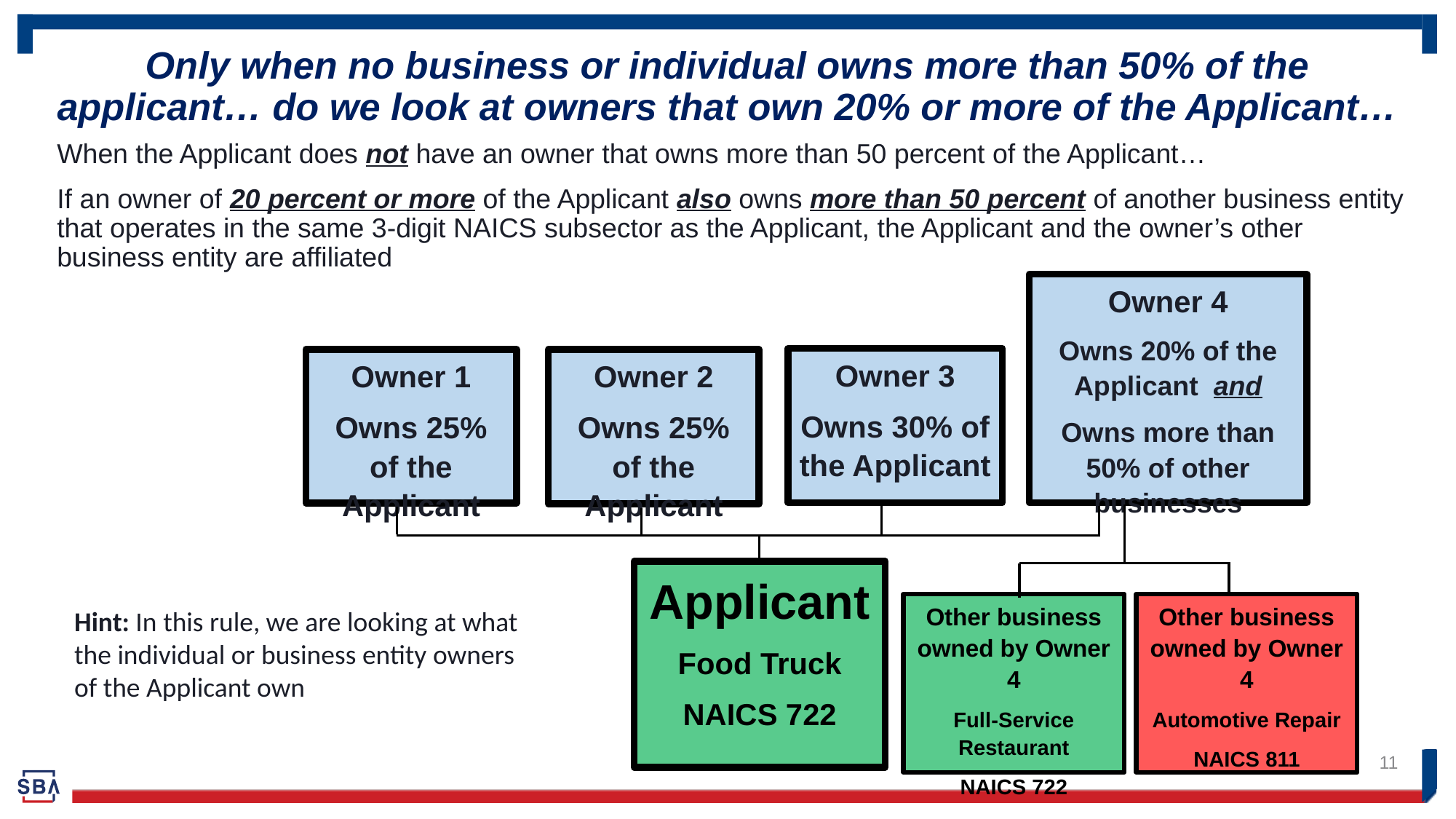

# Only when no business or individual owns more than 50% of the applicant… do we look at owners that own 20% or more of the Applicant…
When the Applicant does not have an owner that owns more than 50 percent of the Applicant…
If an owner of 20 percent or more of the Applicant also owns more than 50 percent of another business entity that operates in the same 3-digit NAICS subsector as the Applicant, the Applicant and the owner’s other business entity are affiliated
Owner 4
Owns 20% of the Applicant  and
Owns more than 50% of other businesses
Owner 3
Owns 30% of the Applicant
Owner 1
Owns 25% of the Applicant

Owner 2
Owns 25% of the Applicant
Applicant
Food Truck
NAICS 722
Other business owned by Owner 4
Full-Service Restaurant
NAICS 722
Other business owned by Owner 4
Automotive Repair
NAICS 811
Hint: In this rule, we are looking at what the individual or business entity owners of the Applicant own

11